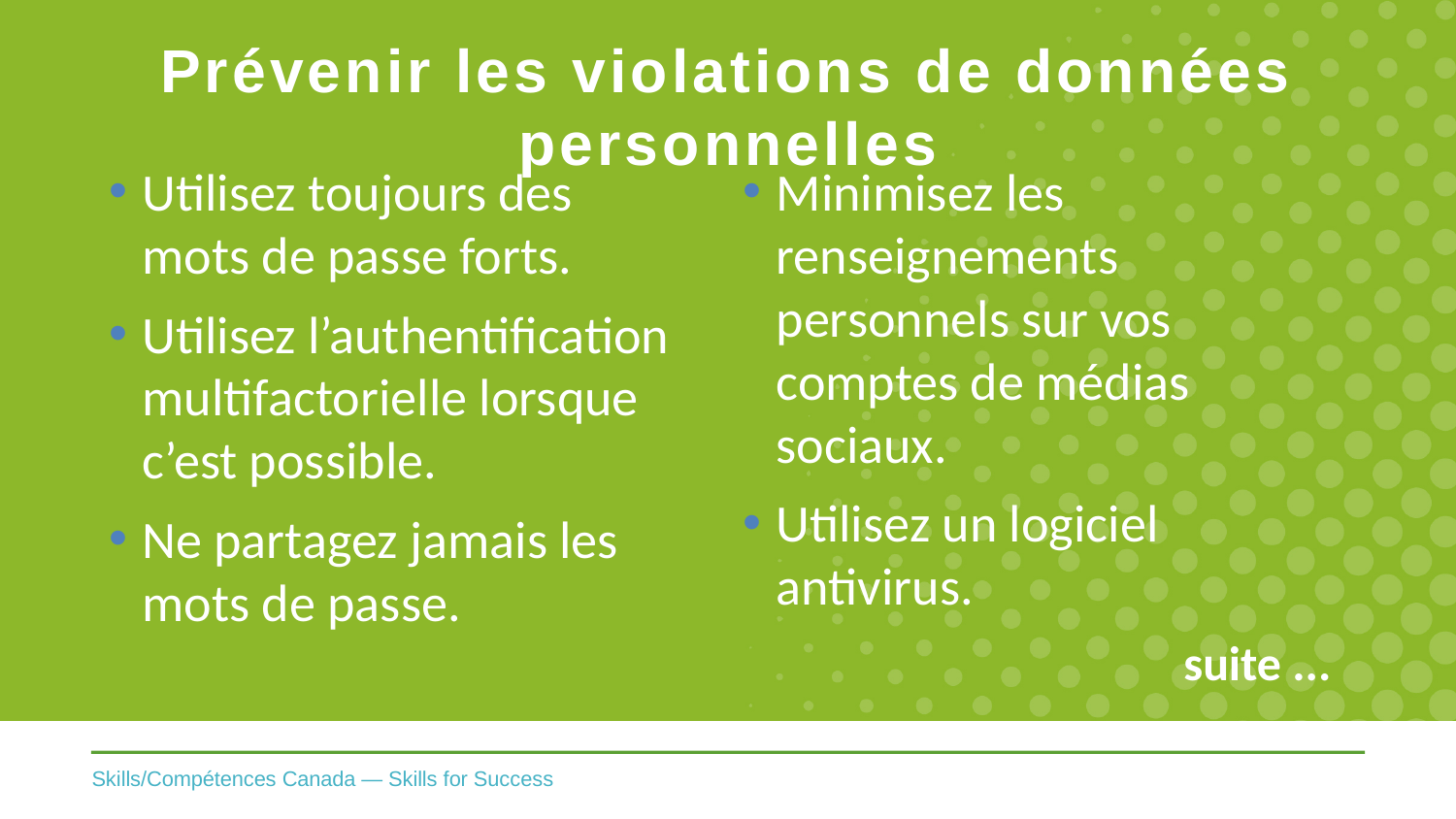

# Prévenir les violations de données personnelles
Utilisez toujours des mots de passe forts.
Utilisez l’authentification multifactorielle lorsque c’est possible.
Ne partagez jamais les mots de passe.
Minimisez les renseignements personnels sur vos comptes de médias sociaux.
Utilisez un logiciel antivirus.
suite ...